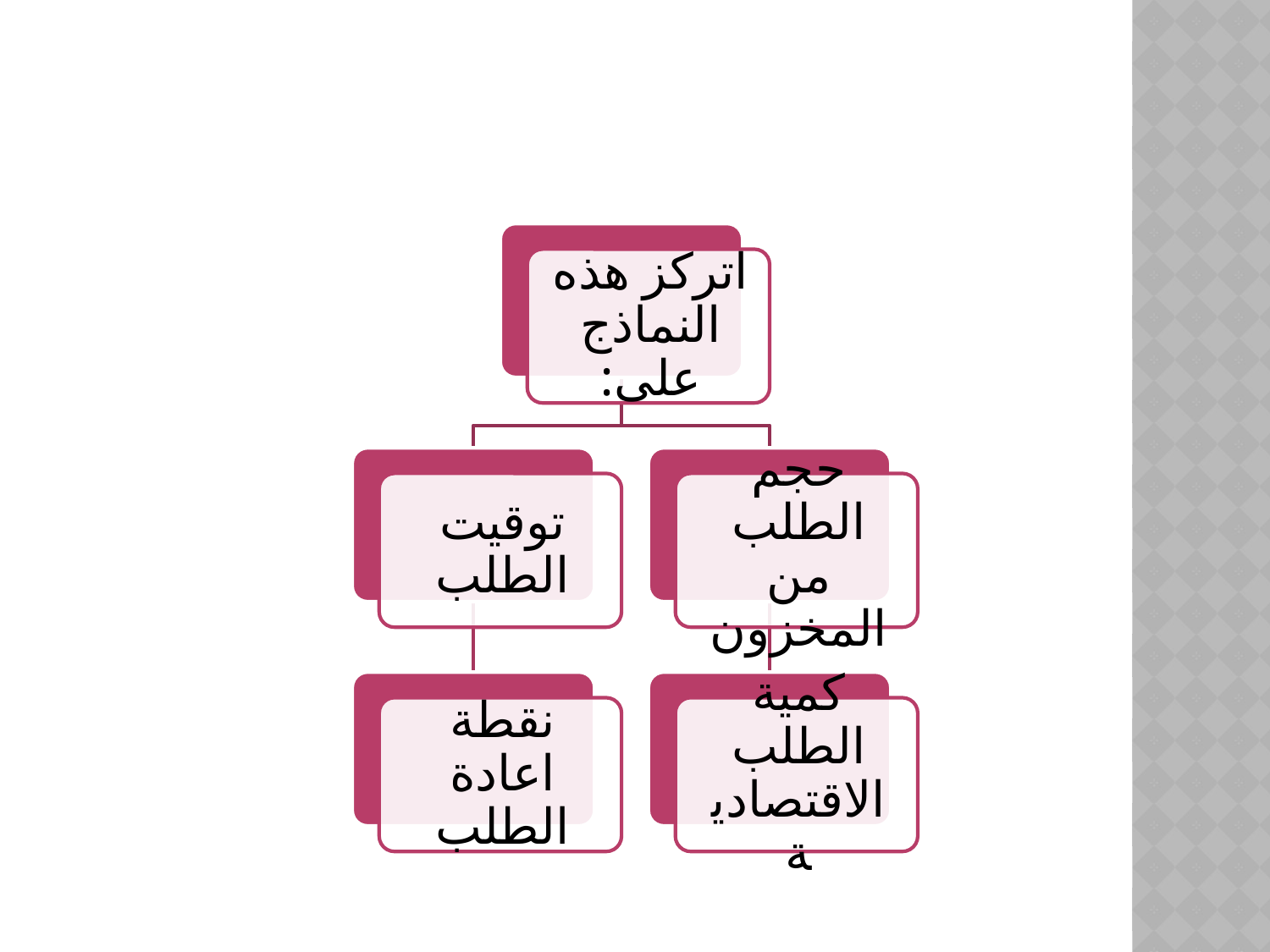

#
اتركز هذه النماذج على:
توقيت الطلب
نقطة اعادة الطلب
حجم الطلب من المخزون
كمية الطلب الاقتصادية